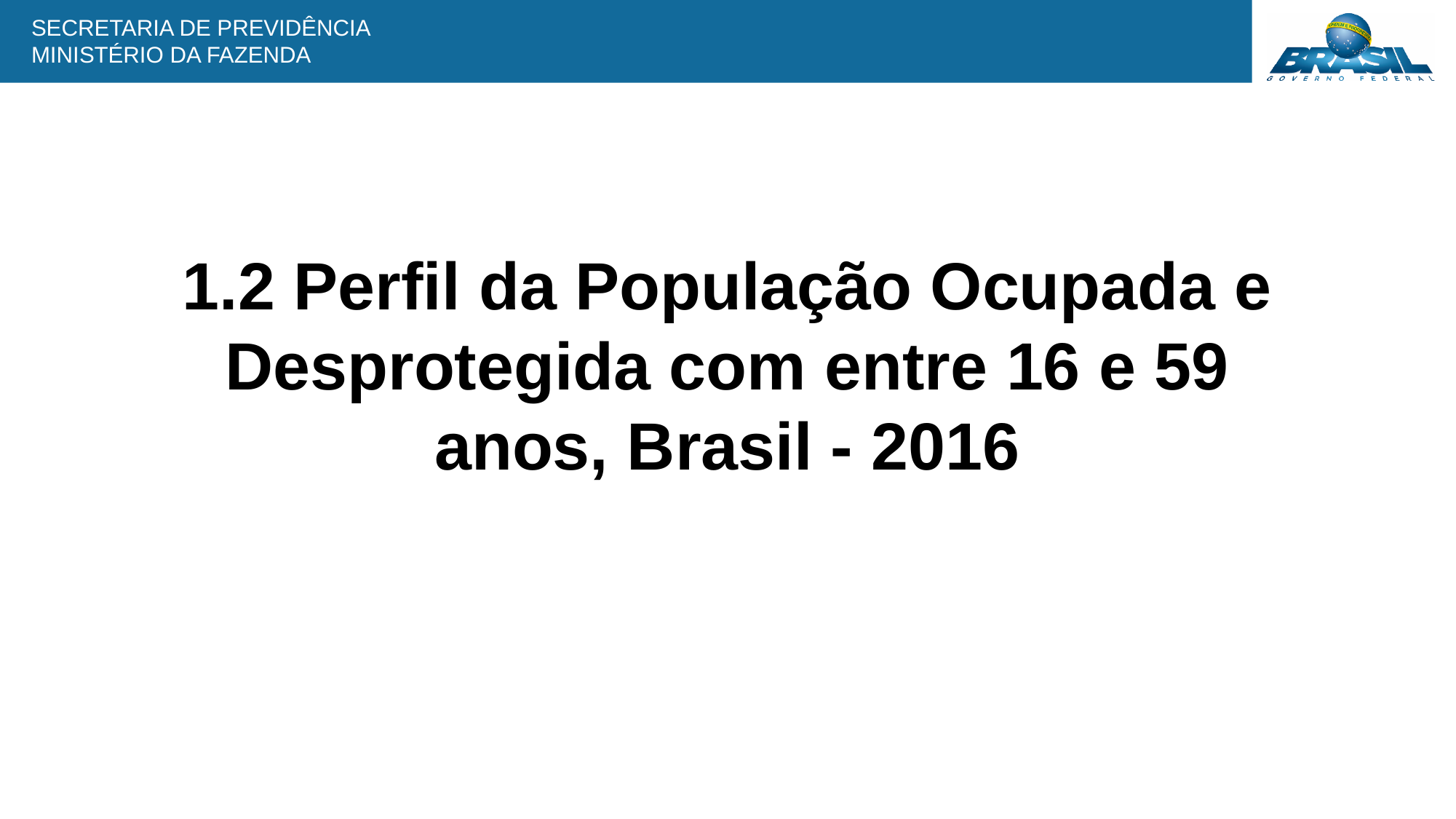

1.2 Perfil da População Ocupada e Desprotegida com entre 16 e 59 anos, Brasil - 2016